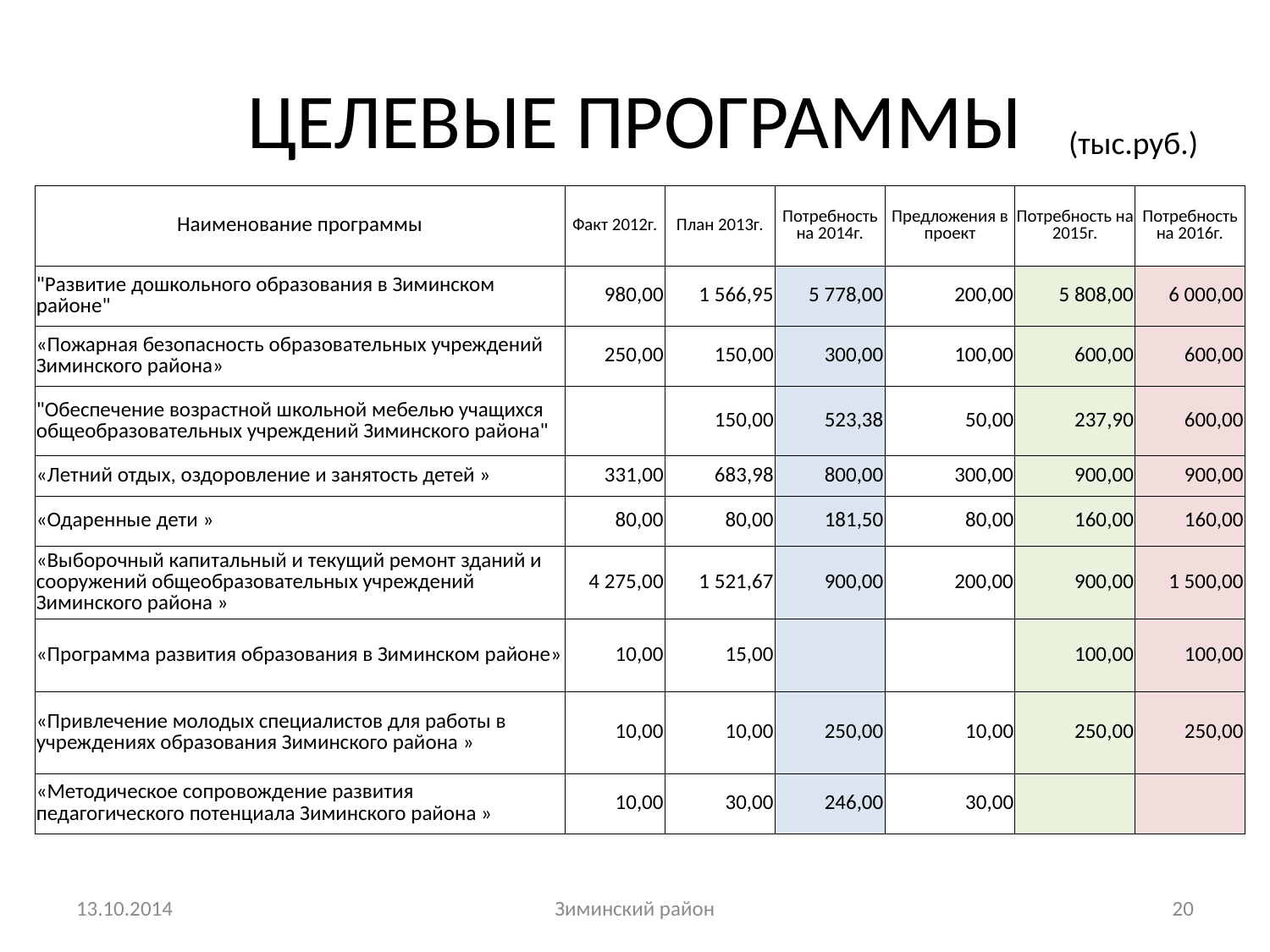

# ЦЕЛЕВЫЕ ПРОГРАММЫ
(тыс.руб.)
| Наименование программы | Факт 2012г. | План 2013г. | Потребность на 2014г. | Предложения в проект | Потребность на 2015г. | Потребность на 2016г. |
| --- | --- | --- | --- | --- | --- | --- |
| "Развитие дошкольного образования в Зиминском районе" | 980,00 | 1 566,95 | 5 778,00 | 200,00 | 5 808,00 | 6 000,00 |
| «Пожарная безопасность образовательных учреждений Зиминского района» | 250,00 | 150,00 | 300,00 | 100,00 | 600,00 | 600,00 |
| "Обеспечение возрастной школьной мебелью учащихся общеобразовательных учреждений Зиминского района" |  | 150,00 | 523,38 | 50,00 | 237,90 | 600,00 |
| «Летний отдых, оздоровление и занятость детей » | 331,00 | 683,98 | 800,00 | 300,00 | 900,00 | 900,00 |
| «Одаренные дети » | 80,00 | 80,00 | 181,50 | 80,00 | 160,00 | 160,00 |
| «Выборочный капитальный и текущий ремонт зданий и сооружений общеобразовательных учреждений Зиминского района » | 4 275,00 | 1 521,67 | 900,00 | 200,00 | 900,00 | 1 500,00 |
| «Программа развития образования в Зиминском районе» | 10,00 | 15,00 |  |  | 100,00 | 100,00 |
| «Привлечение молодых специалистов для работы в учреждениях образования Зиминского района » | 10,00 | 10,00 | 250,00 | 10,00 | 250,00 | 250,00 |
| «Методическое сопровождение развития педагогического потенциала Зиминского района » | 10,00 | 30,00 | 246,00 | 30,00 |  |  |
13.10.2014
Зиминский район
20